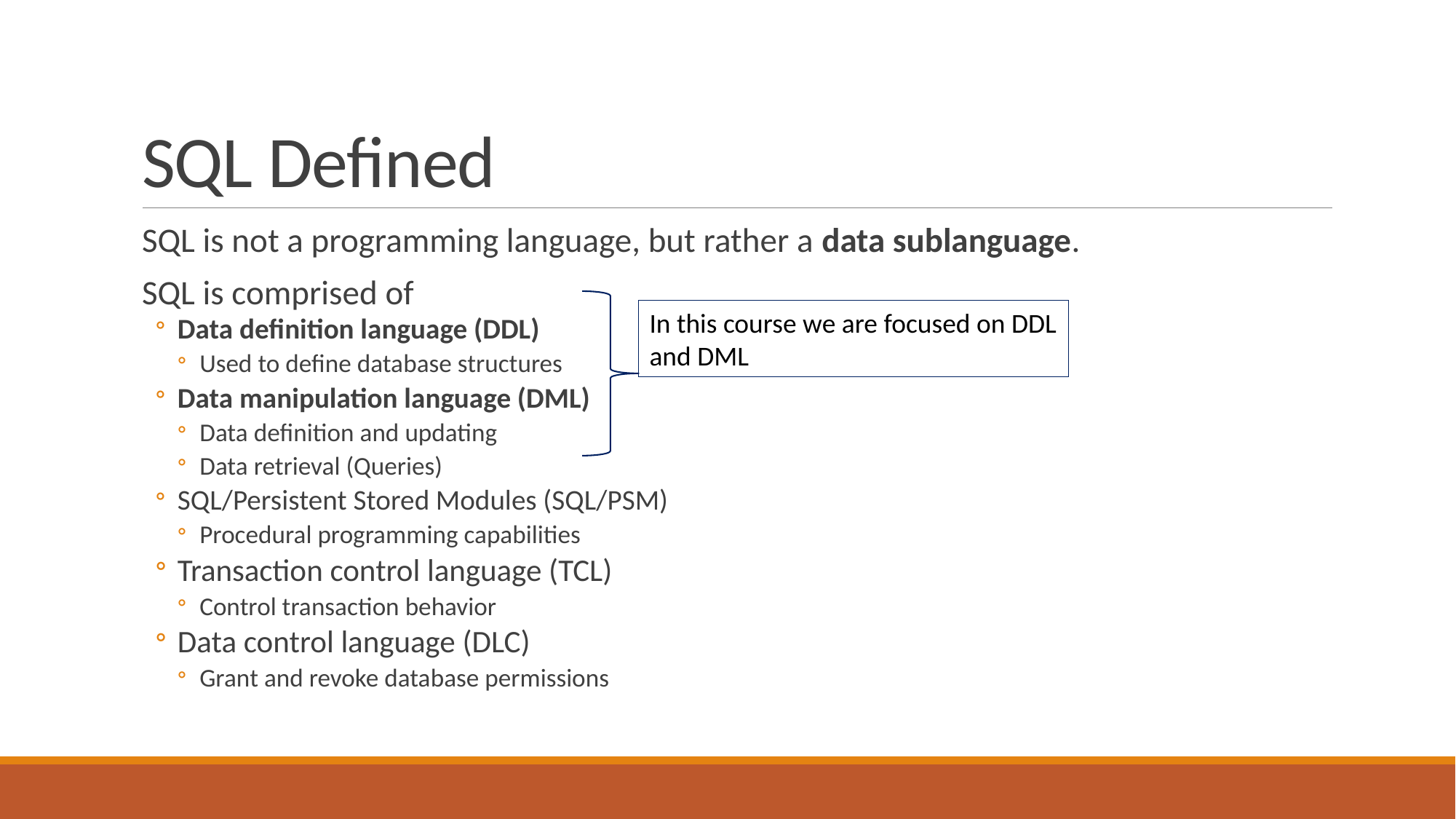

# SQL Defined
SQL is not a programming language, but rather a data sublanguage.
SQL is comprised of
Data definition language (DDL)
Used to define database structures
Data manipulation language (DML)
Data definition and updating
Data retrieval (Queries)
SQL/Persistent Stored Modules (SQL/PSM)
Procedural programming capabilities
Transaction control language (TCL)
Control transaction behavior
Data control language (DLC)
Grant and revoke database permissions

In this course we are focused on DDL and DML